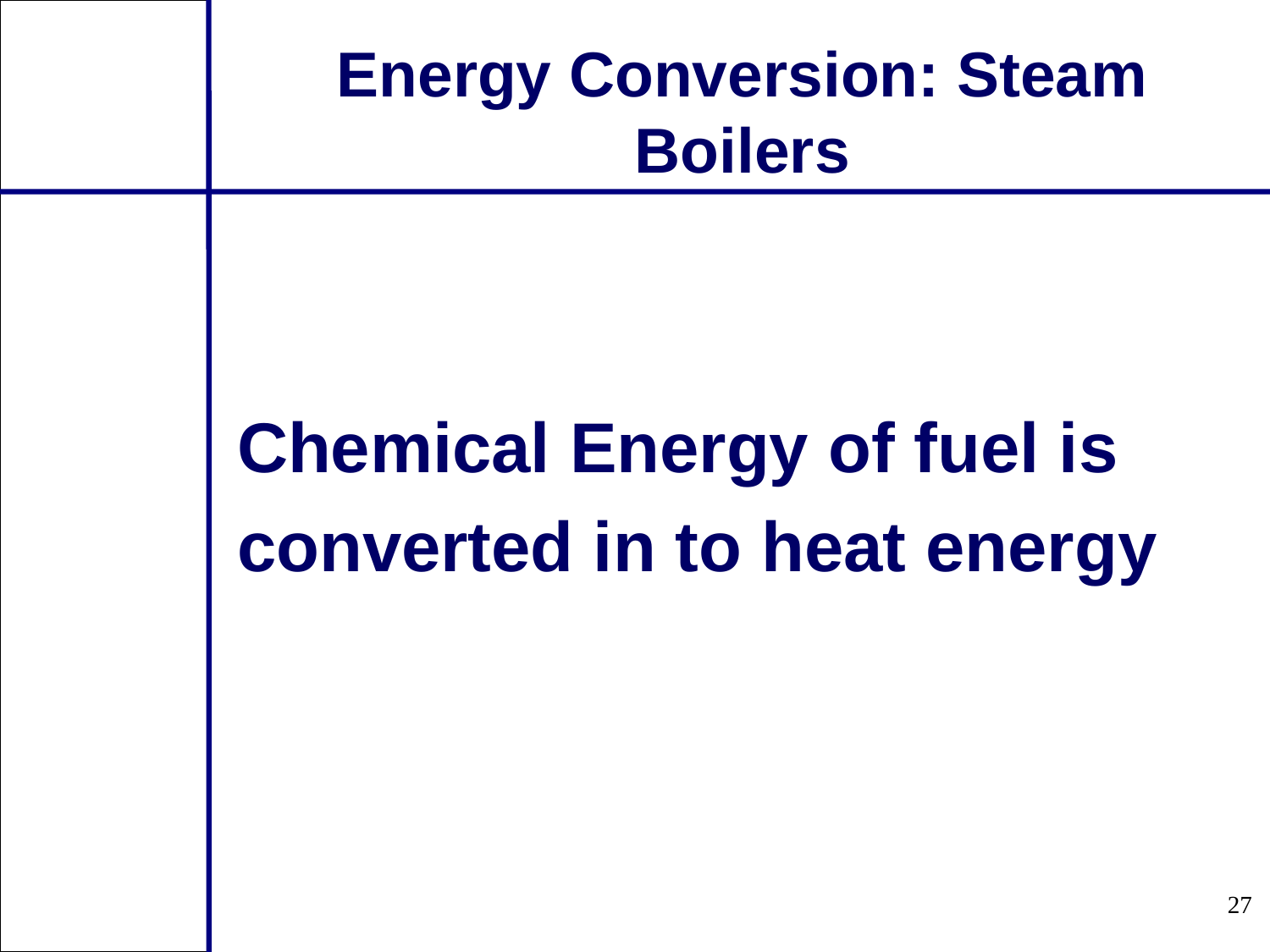

Energy Conversion: Steam Boilers
Chemical Energy of fuel is
converted in to heat energy
27